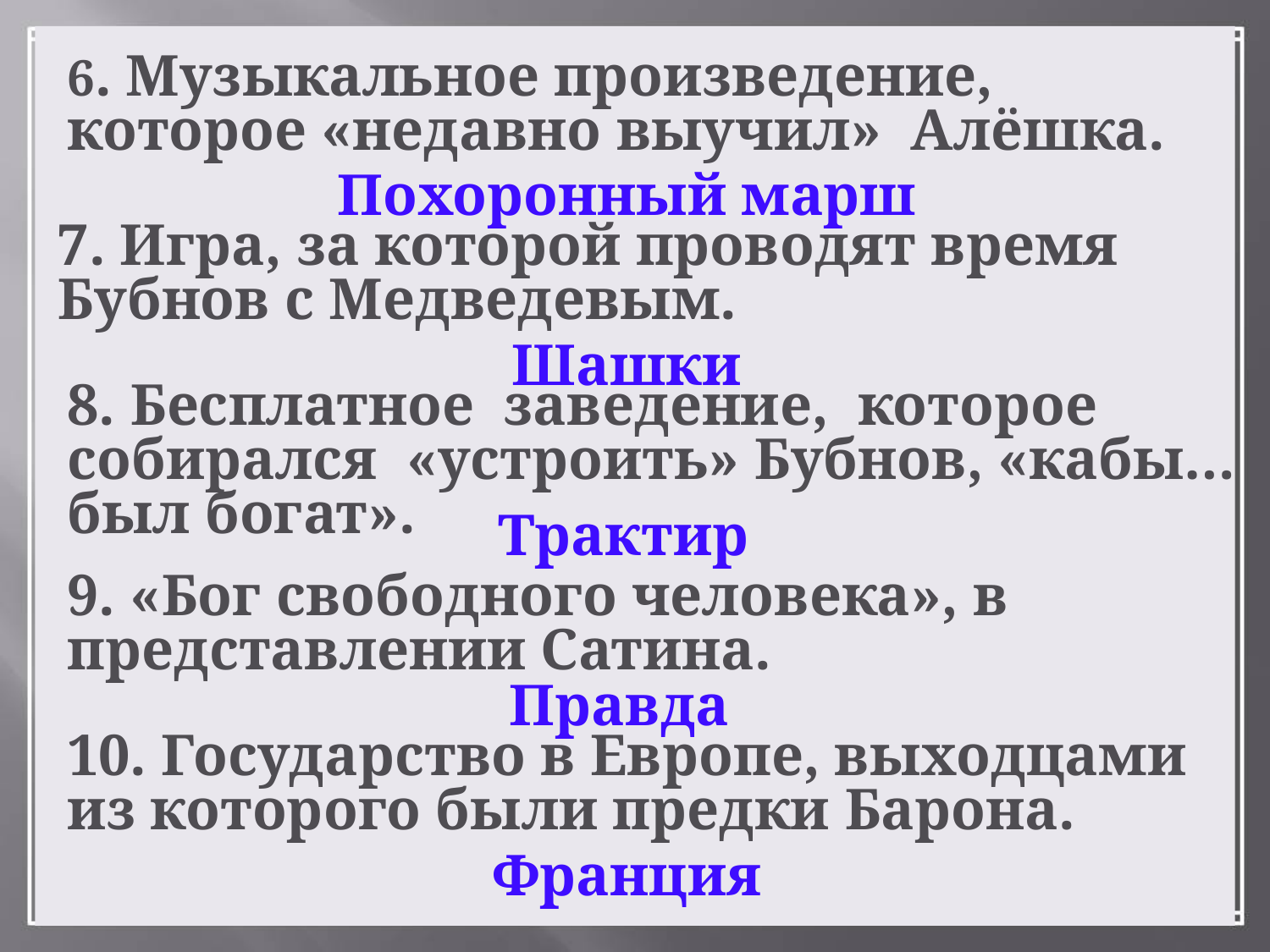

6. Музыкальное произведение, которое «недавно выучил»  Алёшка.
Похоронный марш
7. Игра, за которой проводят время Бубнов с Медведевым.
Шашки
8. Бесплатное  заведение,  которое собирался  «устроить» Бубнов, «кабы… был богат».
Трактир
9. «Бог свободного человека», в представлении Сатина.
Правда
10. Государство в Европе, выходцами из которого были предки Барона.
Франция